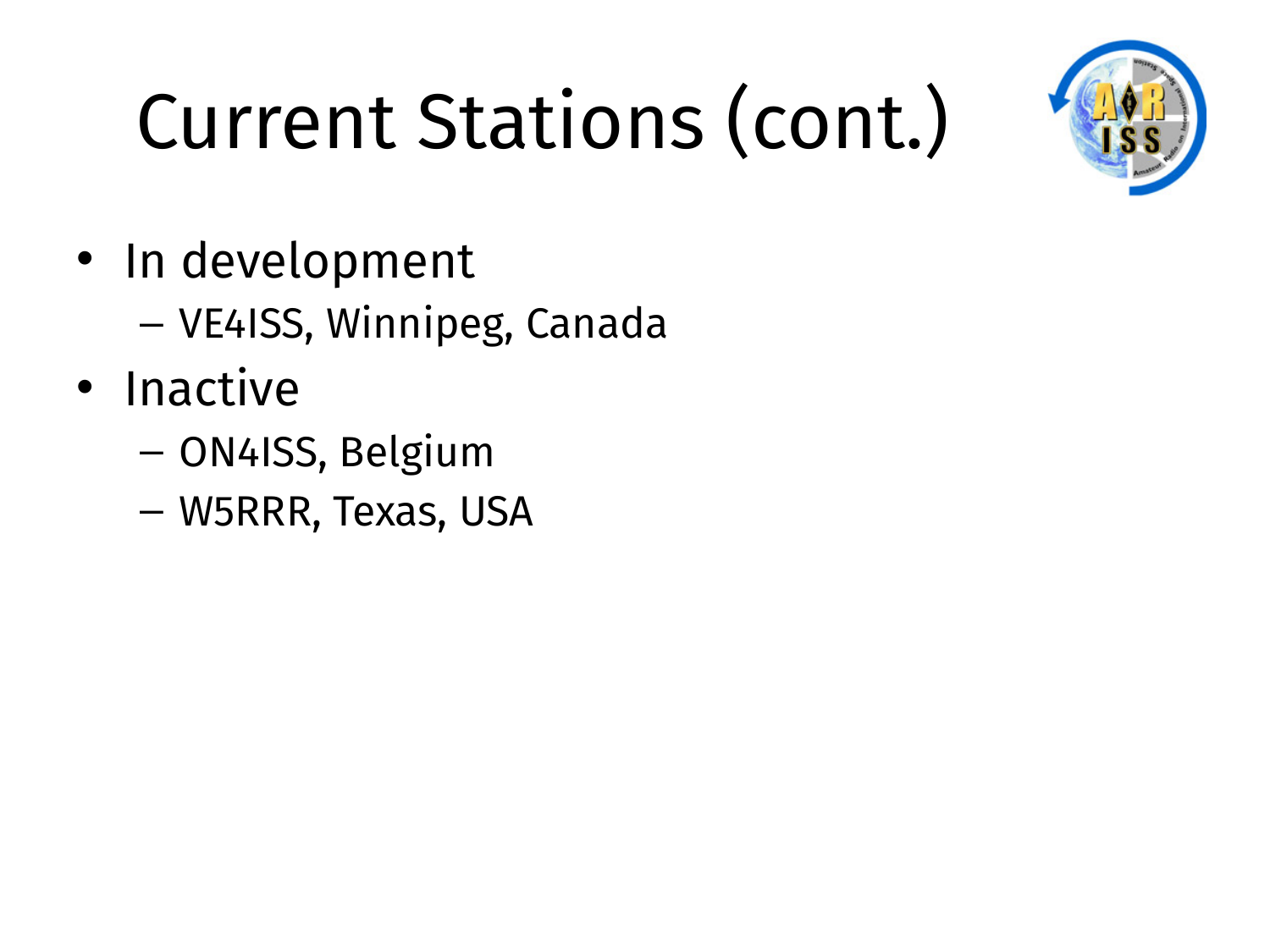

# Current Stations (cont.)
In development
VE4ISS, Winnipeg, Canada
Inactive
ON4ISS, Belgium
W5RRR, Texas, USA